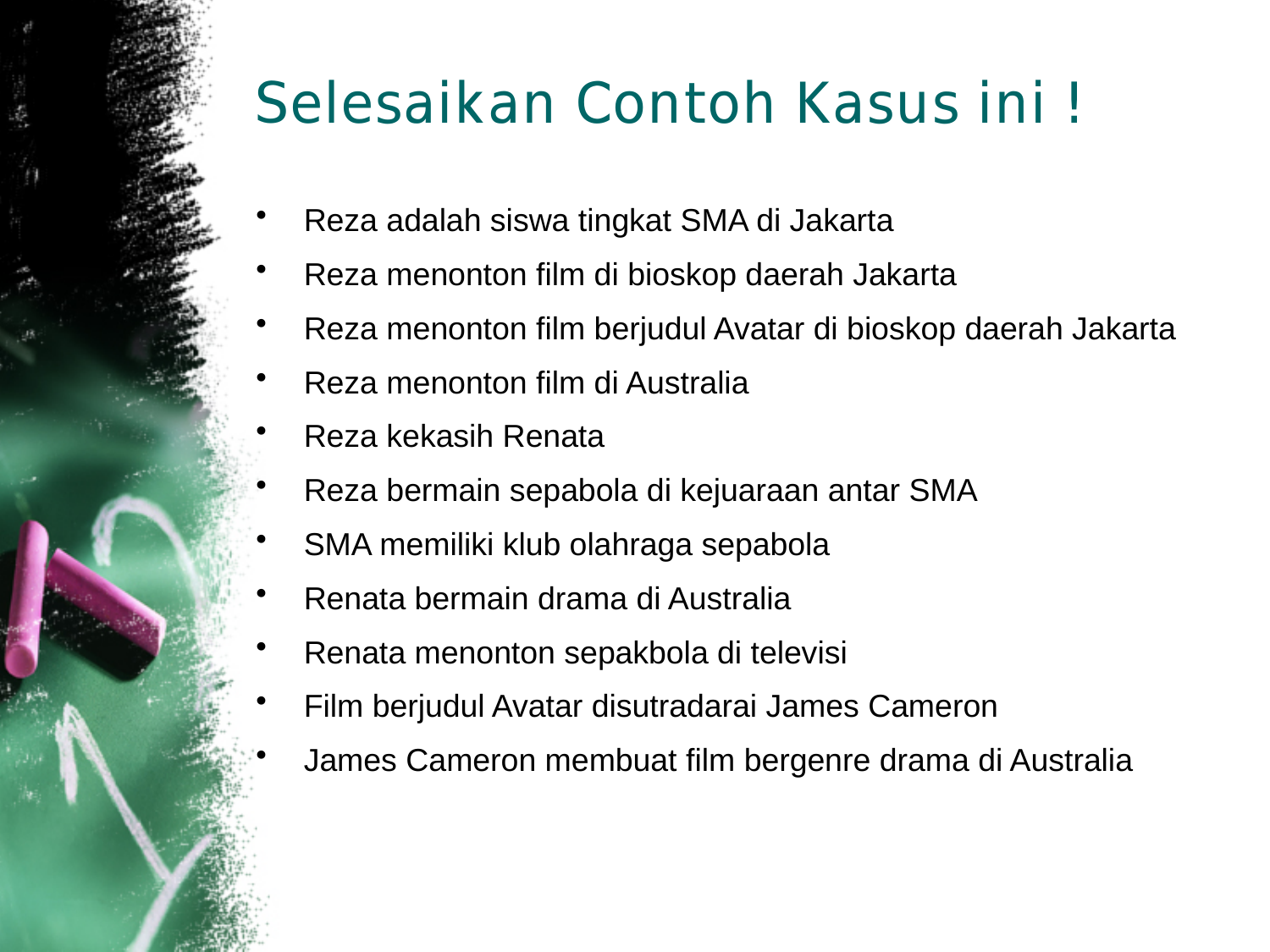

# Selesaikan Contoh Kasus ini !
Reza adalah siswa tingkat SMA di Jakarta
Reza menonton film di bioskop daerah Jakarta
Reza menonton film berjudul Avatar di bioskop daerah Jakarta
Reza menonton film di Australia
Reza kekasih Renata
Reza bermain sepabola di kejuaraan antar SMA
SMA memiliki klub olahraga sepabola
Renata bermain drama di Australia
Renata menonton sepakbola di televisi
Film berjudul Avatar disutradarai James Cameron
James Cameron membuat film bergenre drama di Australia